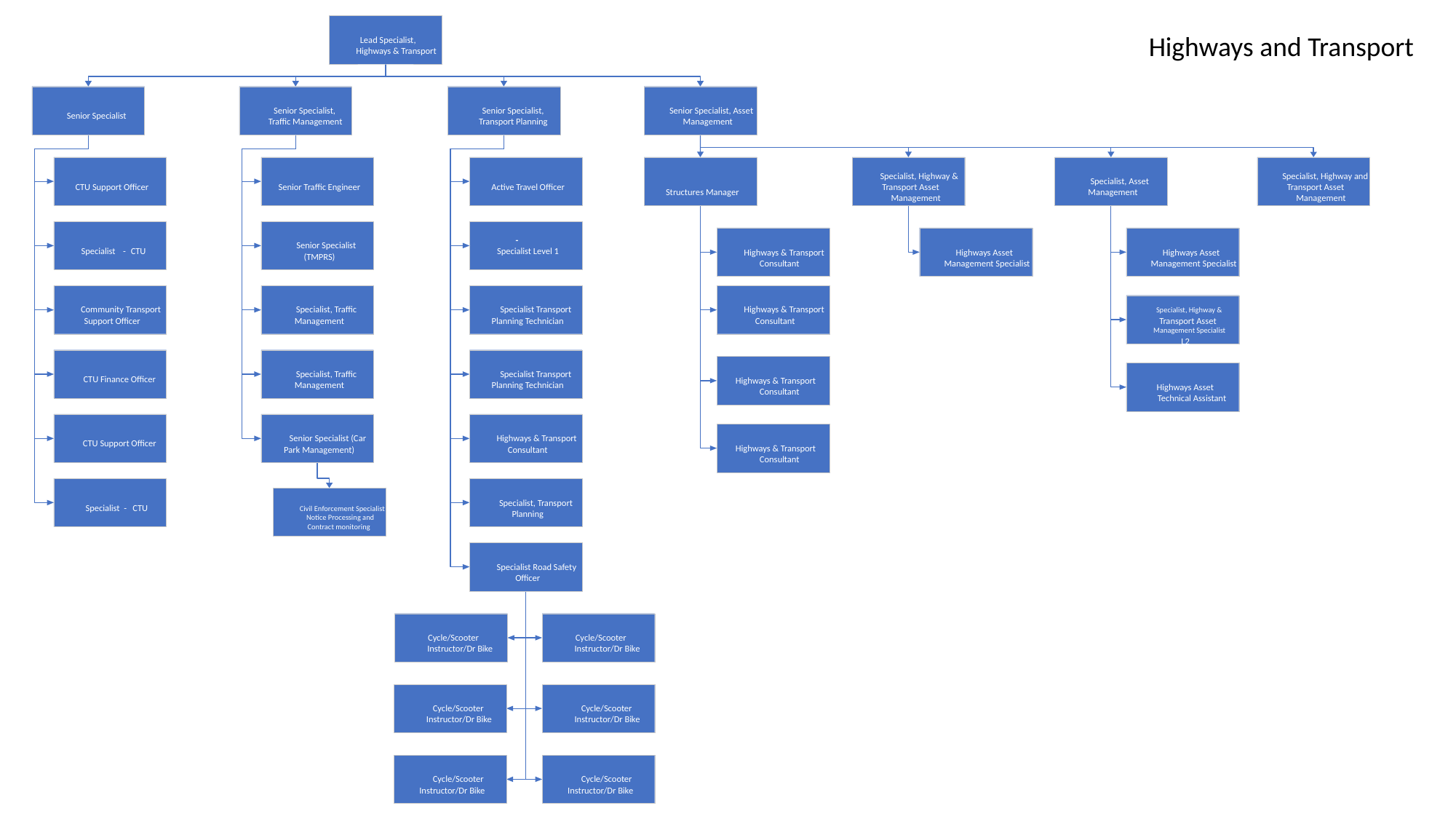

Lead Specialist,
Highways & Transport

Senior Specialist,
Senior Specialist,
Senior Specialist, Asset
Senior Specialist
Traffic Management
Transport Planning
Management

Specialist, Highway &
Specialist, Highway and
Specialist, Asset

CTU Support Officer
Senior Traffic Engineer
Active Travel Officer
Transport Asset
Transport Asset
Structures Manager
Management
Management
Management

-

Specialist
-

CTU
Specialist Level 1

Community Transport
Specialist Transport

Support Officer
Planning Technician

Specialist Transport

CTU Finance Officer

Planning Technician

Highways & Transport

CTU Support Officer
Consultant

Specialist, Transport

Specialist
-

CTU
Planning

Specialist Road Safety

Officer

Senior Specialist
Highways & Transport
Highways Asset
Highways Asset
(TMPRS)
Consultant
Management Specialist
Management Specialist

Specialist, Traffic
Highways & Transport
Specialist, Highway &
Transport Asset
Management
Consultant
Management Specialist
L2

Specialist, Traffic
Highways & Transport
Management
Highways Asset
Consultant
Technical Assistant

Senior Specialist (Car
Highways & Transport
Park Management)
Consultant

Civil Enforcement Specialist
Notice Processing and
Contract monitoring

Cycle/Scooter
Cycle/Scooter
Instructor/Dr Bike
Instructor/Dr Bike

Cycle/Scooter
Cycle/Scooter
Instructor/Dr Bike
Instructor/Dr Bike

Cycle/Scooter
Cycle/Scooter
Instructor/Dr Bike
Instructor/Dr Bike
Highways and Transport